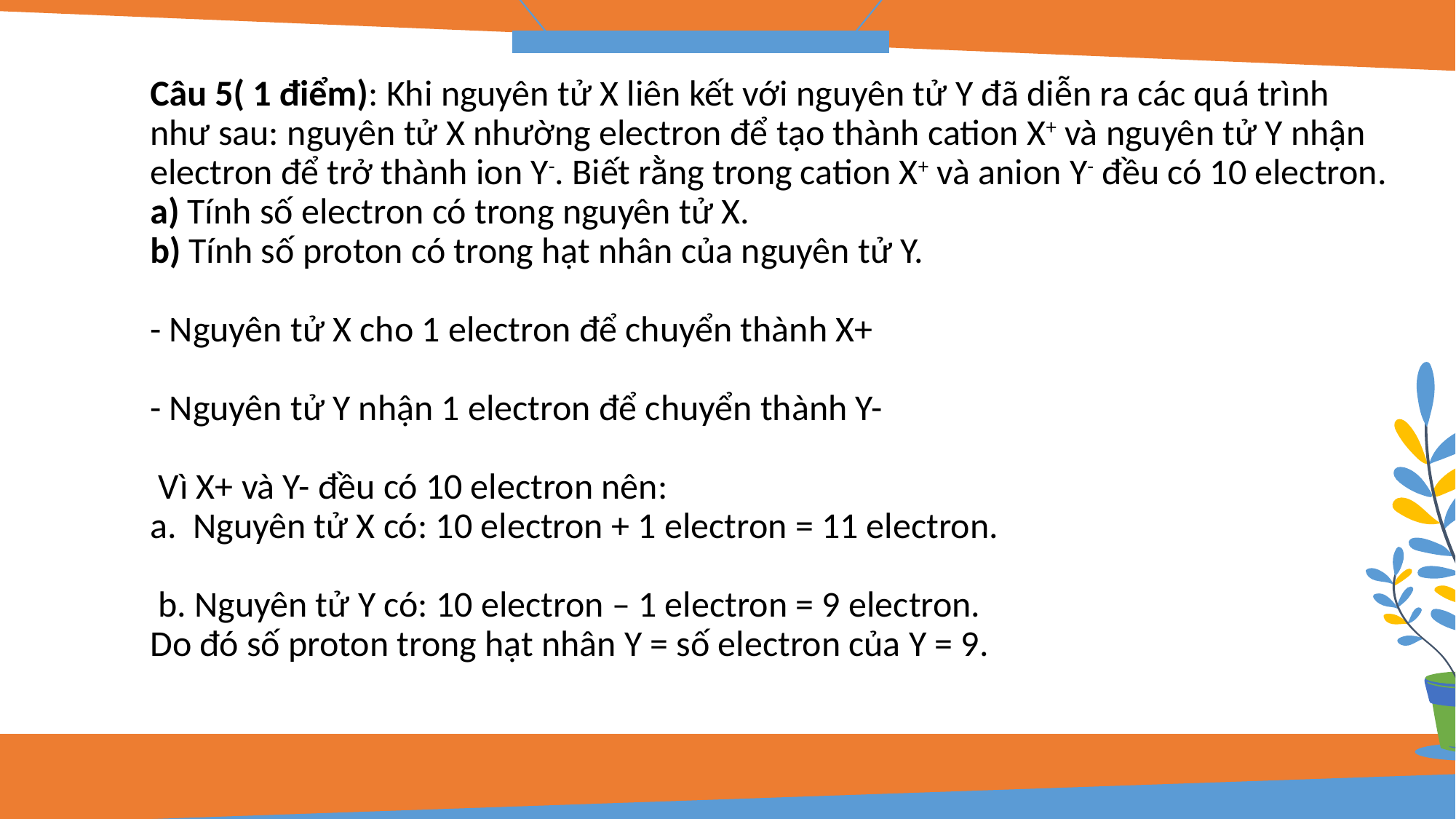

#
Câu 5( 1 điểm): Khi nguyên tử X liên kết với nguyên tử Y đã diễn ra các quá trình như sau: nguyên tử X nhường electron để tạo thành cation X+ và nguyên tử Y nhận electron để trở thành ion Y-. Biết rằng trong cation X+ và anion Y- đều có 10 electron.
a) Tính số electron có trong nguyên tử X.
b) Tính số proton có trong hạt nhân của nguyên tử Y.

- Nguyên tử X cho 1 electron để chuyển thành X+

- Nguyên tử Y nhận 1 electron để chuyển thành Y-

 Vì X+ và Y- đều có 10 electron nên:
a.  Nguyên tử X có: 10 electron + 1 electron = 11 electron.

 b. Nguyên tử Y có: 10 electron – 1 electron = 9 electron.
Do đó số proton trong hạt nhân Y = số electron của Y = 9.